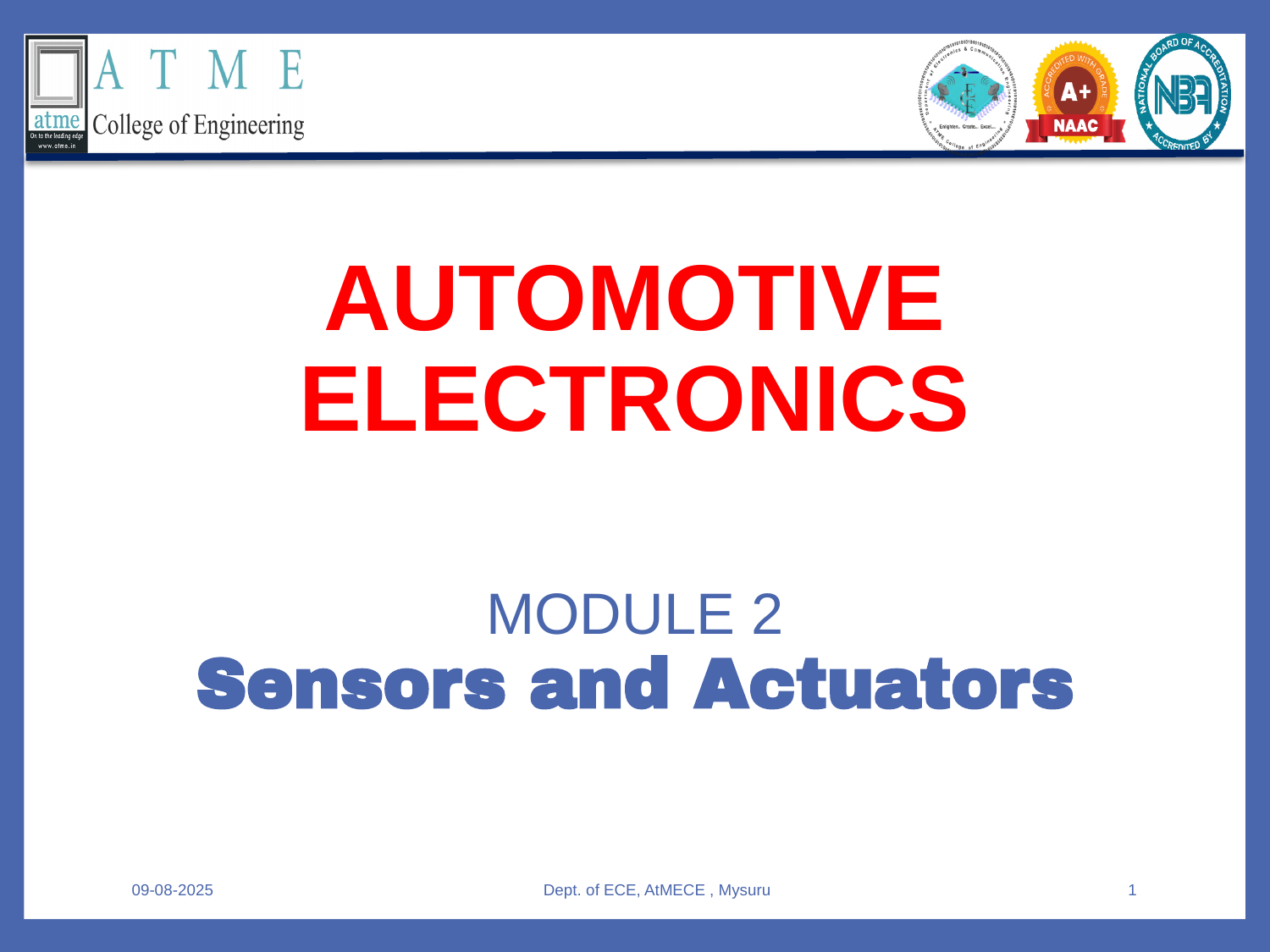

AUTOMOTIVE ELECTRONICS
MODULE 2
Sensors and Actuators
09-08-2025
Dept. of ECE, AtMECE , Mysuru
1